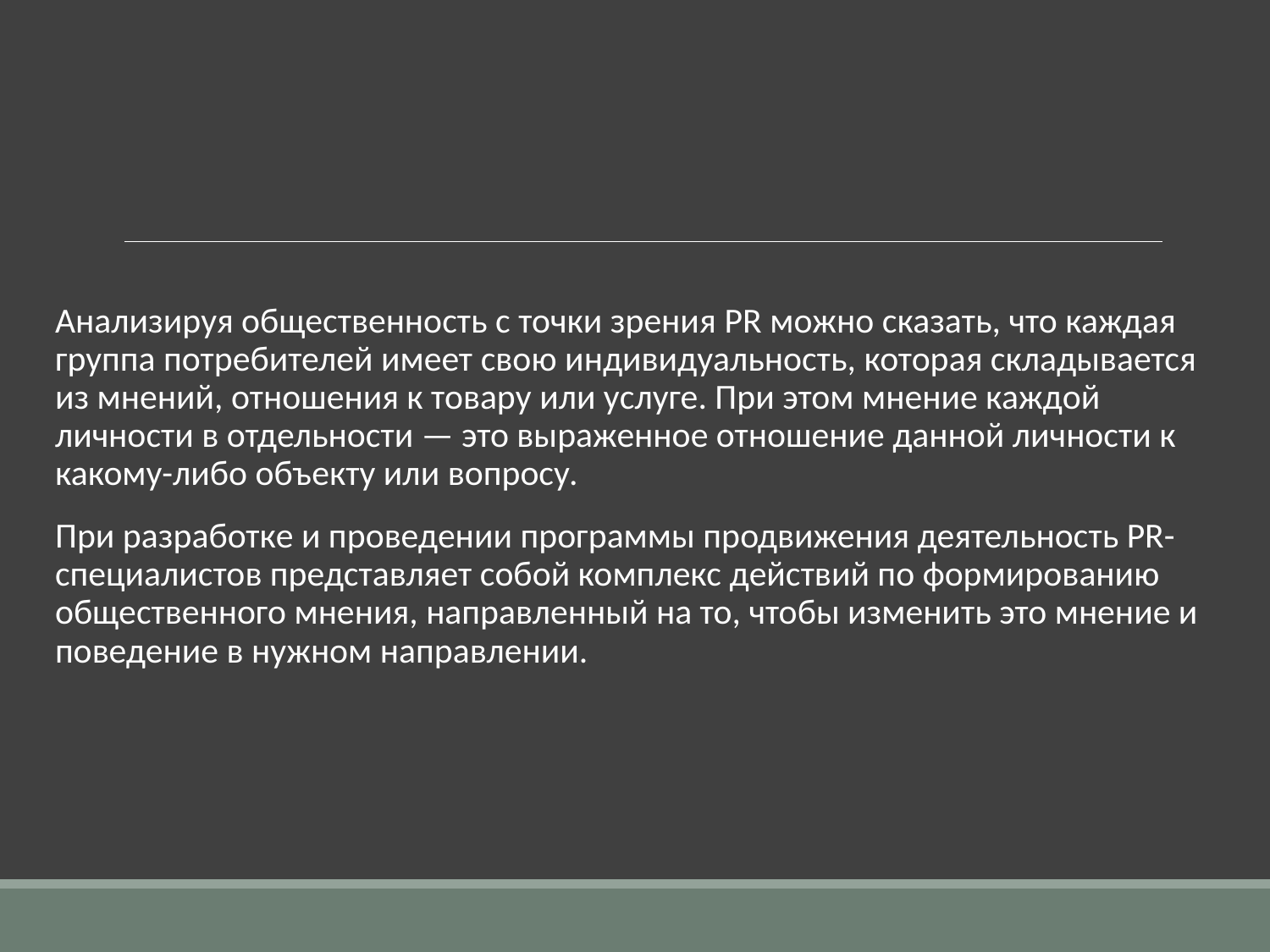

Анализируя общественность с точки зрения PR можно сказать, что каждая группа потребителей имеет свою индивидуальность, которая складывается из мнений, отношения к товару или услуге. При этом мнение каждой личности в отдельности — это выраженное отношение данной личности к какому-либо объекту или вопросу.
При разработке и проведении программы продвижения деятельность PR-специалистов представляет собой комплекс действий по формированию общественного мнения, направленный на то, чтобы изменить это мнение и поведение в нужном направлении.